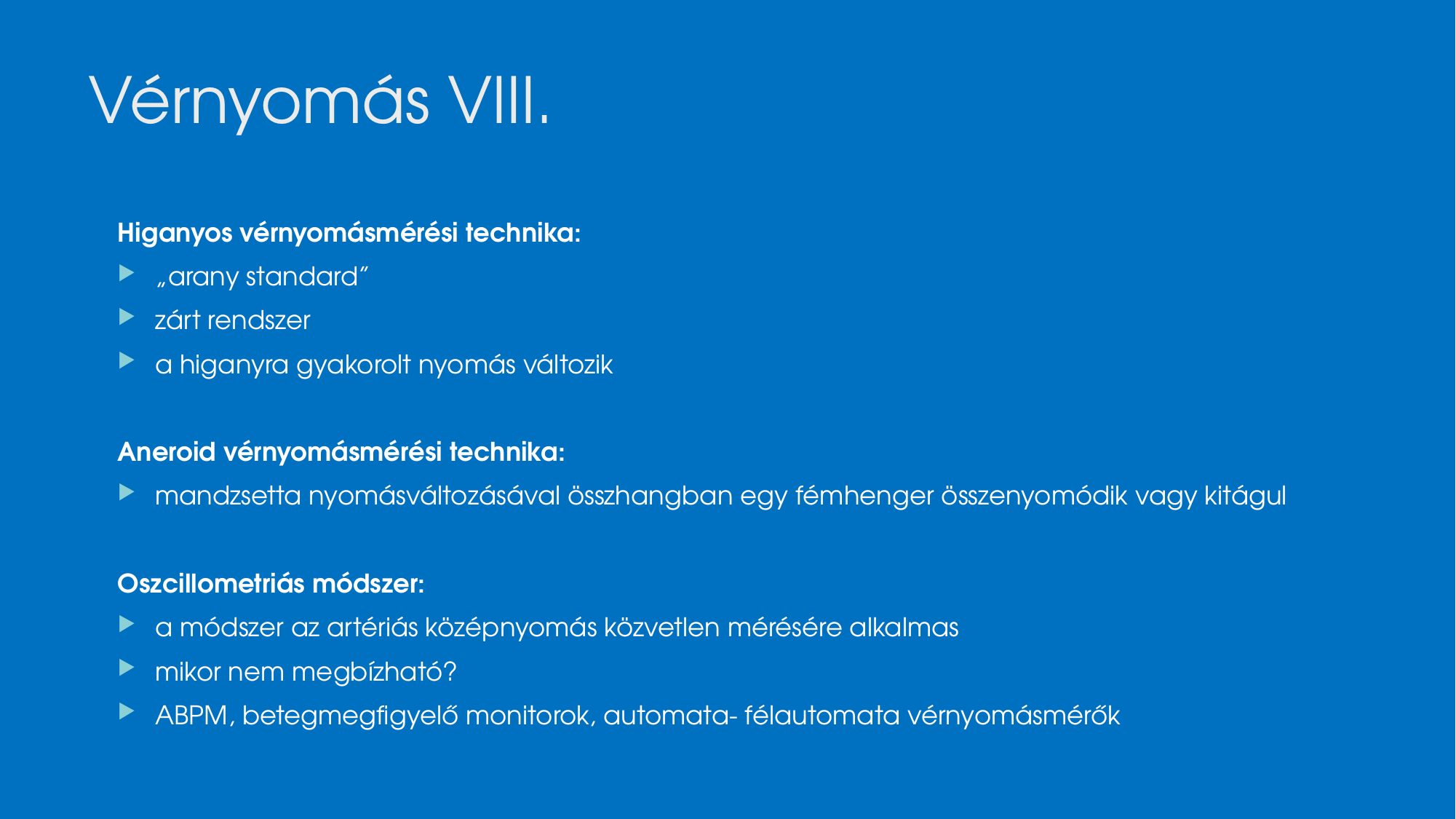

# Vérnyomás VIII.
Higanyos vérnyomásmérési technika:
„arany standard”
zárt rendszer
a higanyra gyakorolt nyomás változik

Aneroid vérnyomásmérési technika:
mandzsetta nyomásváltozásával összhangban egy fémhenger összenyomódik vagy kitágul

Oszcillometriás módszer:
a módszer az artériás középnyomás közvetlen mérésére alkalmas
mikor nem megbízható?
ABPM, betegmegfigyelő monitorok, automata- félautomata vérnyomásmérők